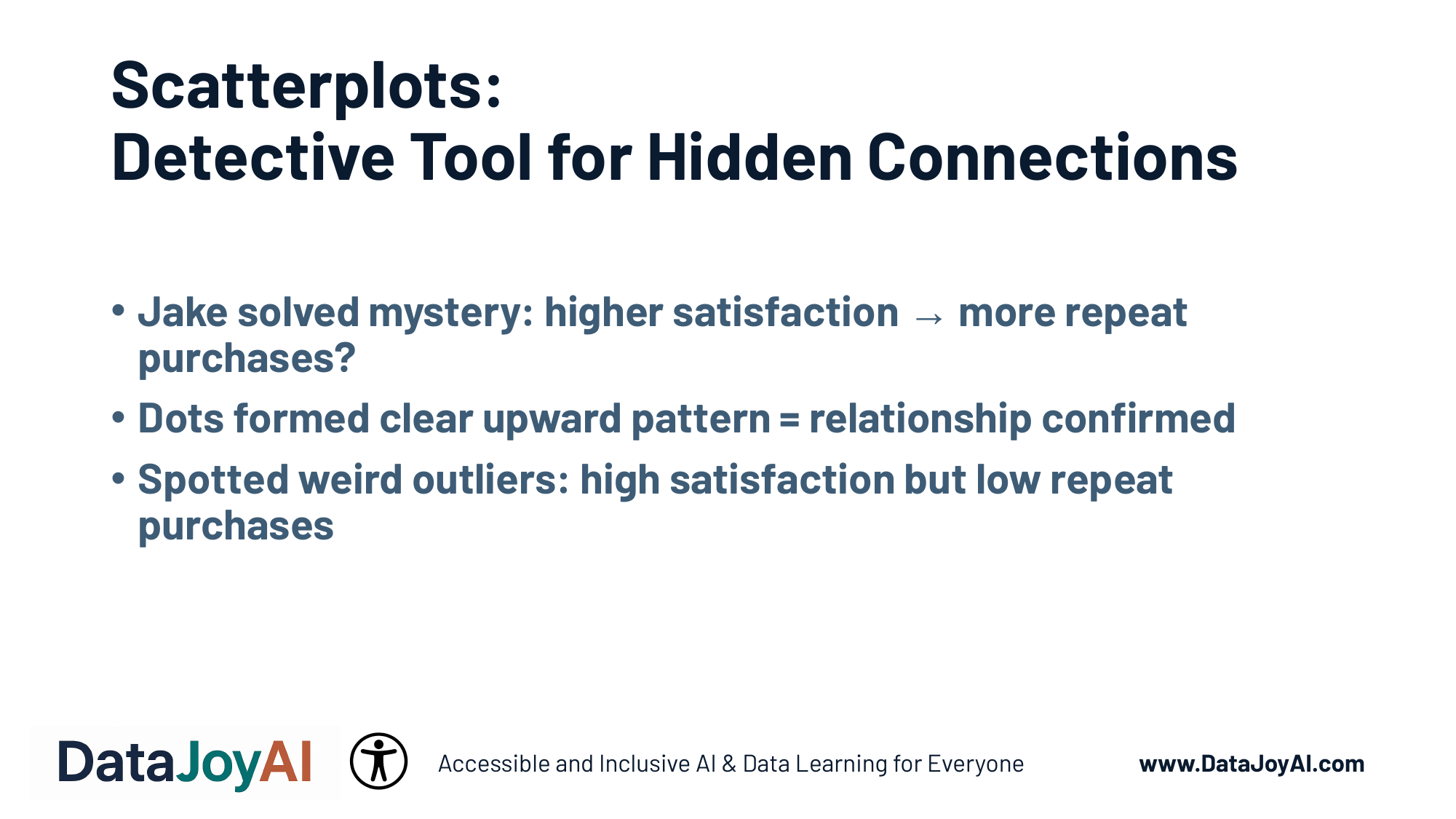

# Scatterplots: Detective Tool for Hidden Connections

Jake solved mystery: higher satisfaction → more repeat purchases?
Dots formed clear upward pattern = relationship confirmed
Spotted weird outliers: high satisfaction but low repeat purchases